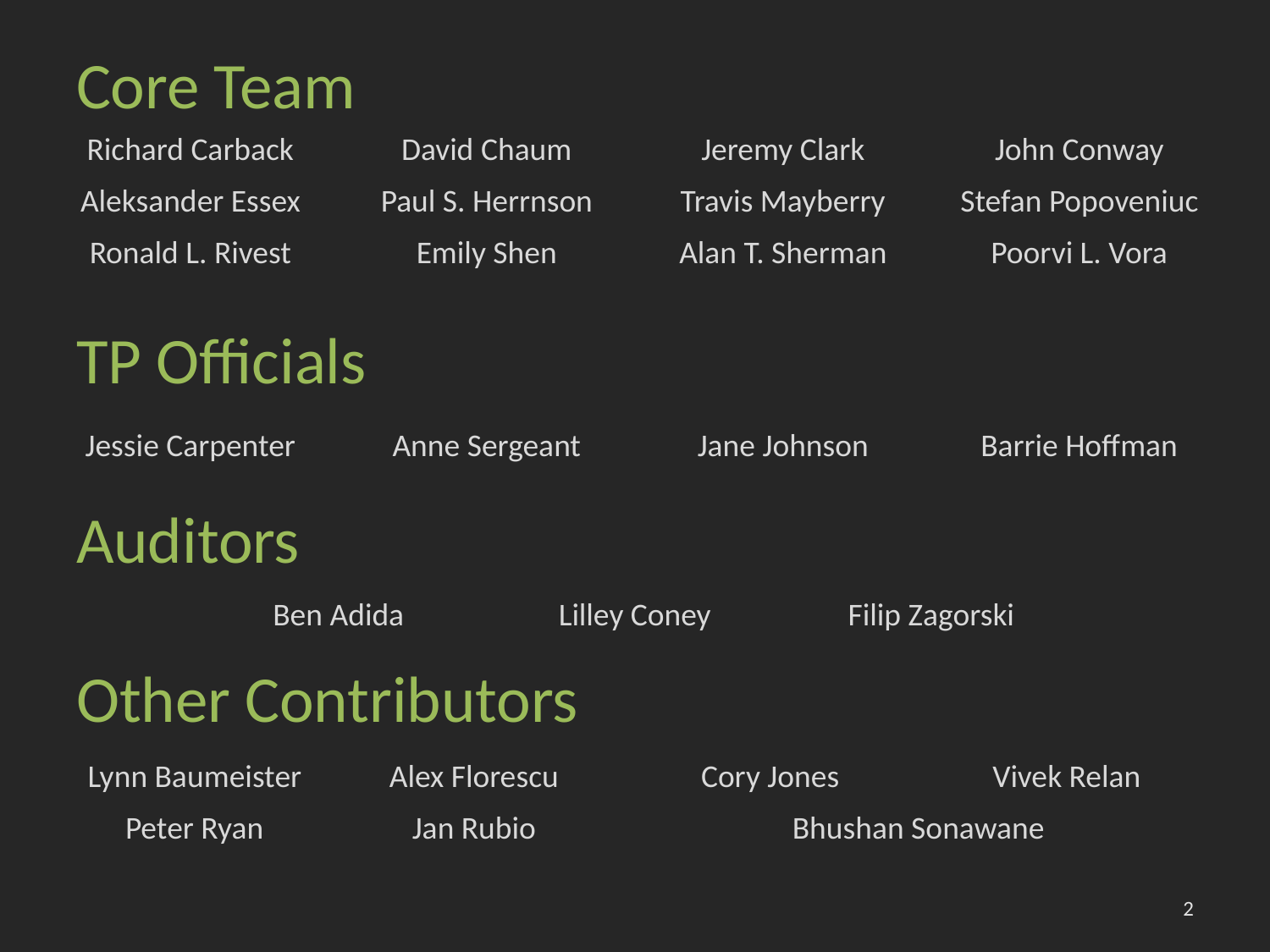

Core Team
| Richard Carback | David Chaum | Jeremy Clark | John Conway |
| --- | --- | --- | --- |
| Aleksander Essex | Paul S. Herrnson | Travis Mayberry | Stefan Popoveniuc |
| Ronald L. Rivest | Emily Shen | Alan T. Sherman | Poorvi L. Vora |
TP Officials

| Jessie Carpenter | Anne Sergeant | Jane Johnson | Barrie Hoffman |
| --- | --- | --- | --- |
Auditors
| Ben Adida | Lilley Coney | Filip Zagorski |
| --- | --- | --- |
Other Contributors
| Lynn Baumeister | Alex Florescu | Cory Jones | Vivek Relan |
| --- | --- | --- | --- |
| Peter Ryan | Jan Rubio | Bhushan Sonawane |  |
2